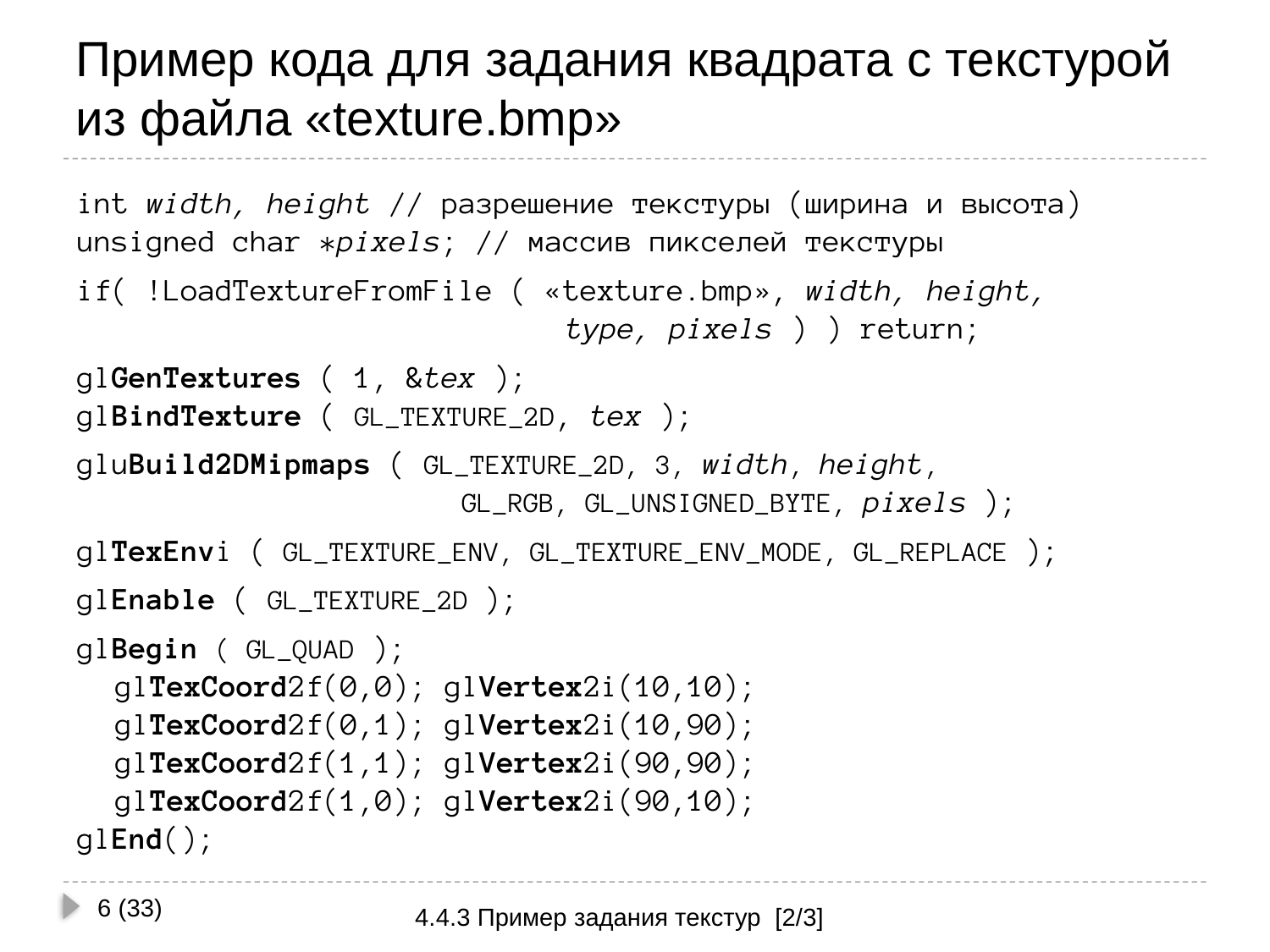

# Пример кода для задания квадрата с текстурой из файла «texture.bmp»
int width, height // разрешение текстуры (ширина и высота)
unsigned char *pixels; // массив пикселей текстуры
if( !LoadTextureFromFile ( «texture.bmp», width, height, 				    type, pixels ) ) return;
glGenTextures ( 1, &tex );
glBindTexture ( GL_TEXTURE_2D, tex );
gluBuild2DMipmaps ( GL_TEXTURE_2D, 3, width, height,
		      GL_RGB, GL_UNSIGNED_BYTE, pixels );
glTexEnvi ( GL_TEXTURE_ENV, GL_TEXTURE_ENV_MODE, GL_REPLACE );
glEnable ( GL_TEXTURE_2D );
glBegin ( GL_QUAD );
glTexCoord2f(0,0); glVertex2i(10,10);
glTexCoord2f(0,1); glVertex2i(10,90);
glTexCoord2f(1,1); glVertex2i(90,90);
glTexCoord2f(1,0); glVertex2i(90,10);
glEnd();
6 (33)
4.4.3 Пример задания текстур  [2/3]